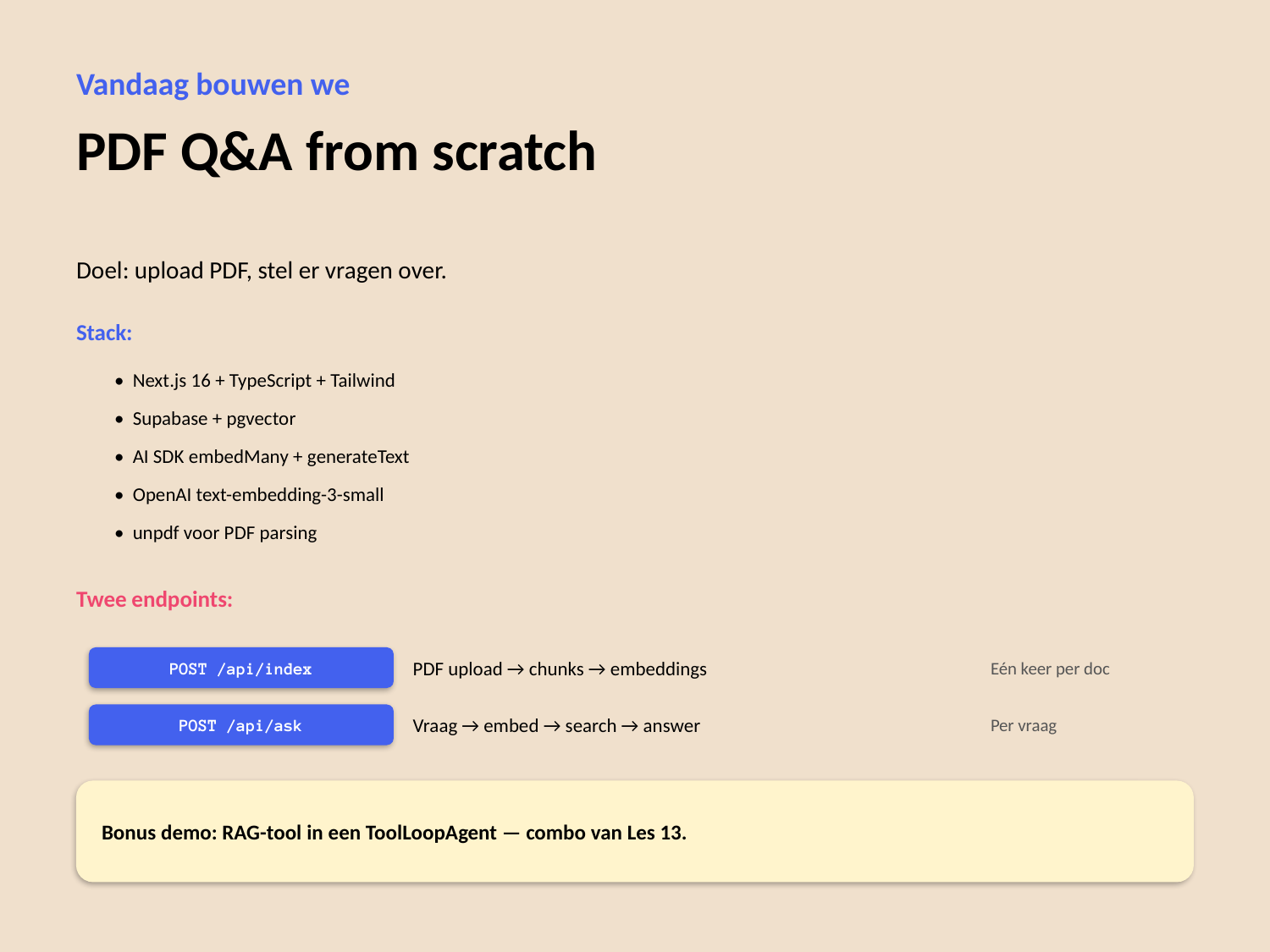

Vandaag bouwen we
PDF Q&A from scratch
Doel: upload PDF, stel er vragen over.
Stack:
•  Next.js 16 + TypeScript + Tailwind
•  Supabase + pgvector
•  AI SDK embedMany + generateText
•  OpenAI text-embedding-3-small
•  unpdf voor PDF parsing
Twee endpoints:

POST /api/index
PDF upload → chunks → embeddings
Eén keer per doc

POST /api/ask
Vraag → embed → search → answer
Per vraag

Bonus demo: RAG-tool in een ToolLoopAgent — combo van Les 13.